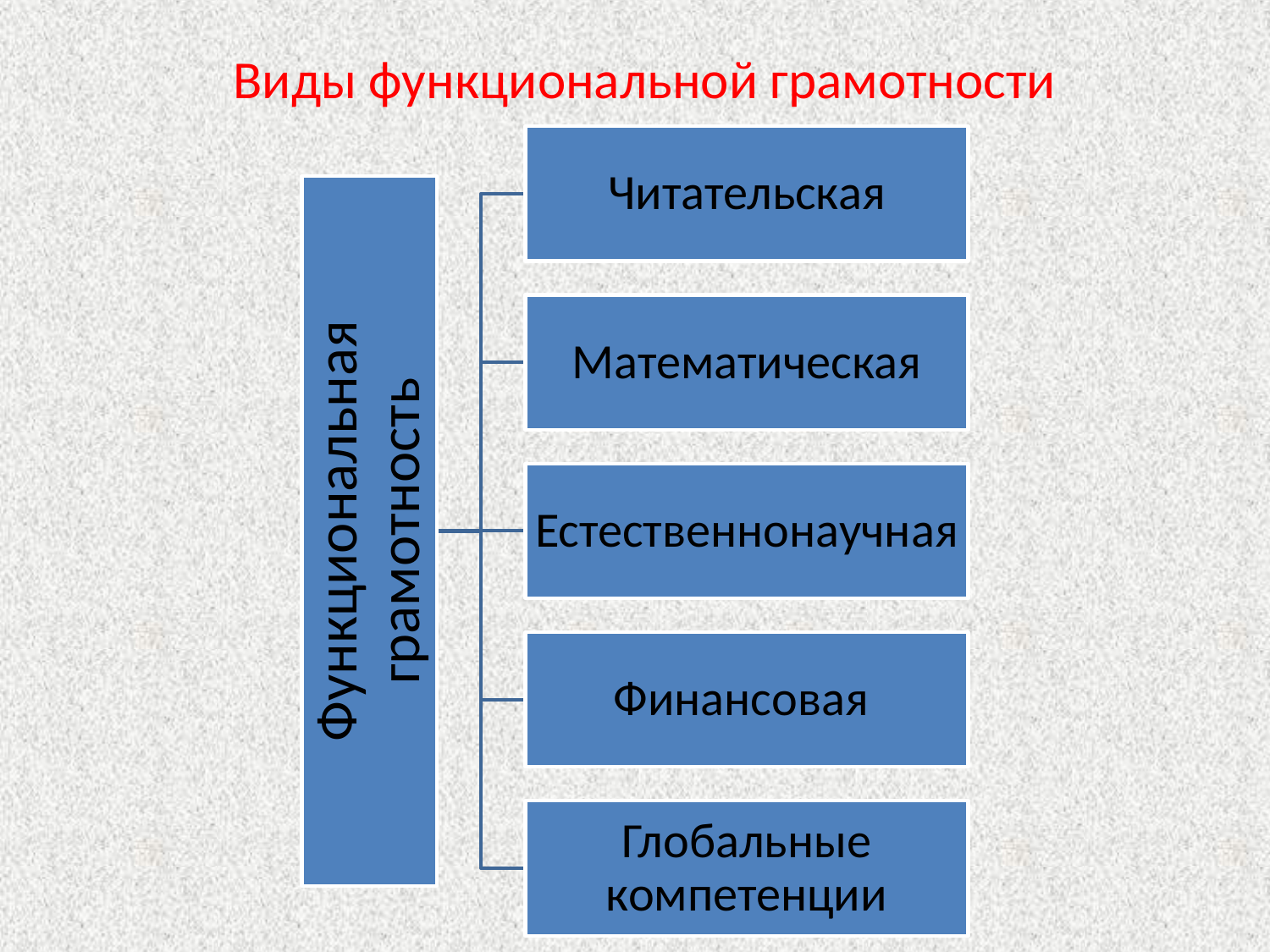

# Виды функциональной грамотности

Функциональная грамотность
Читательская
Математическая
Естественнонаучная
Финансовая
Глобальные компетенции